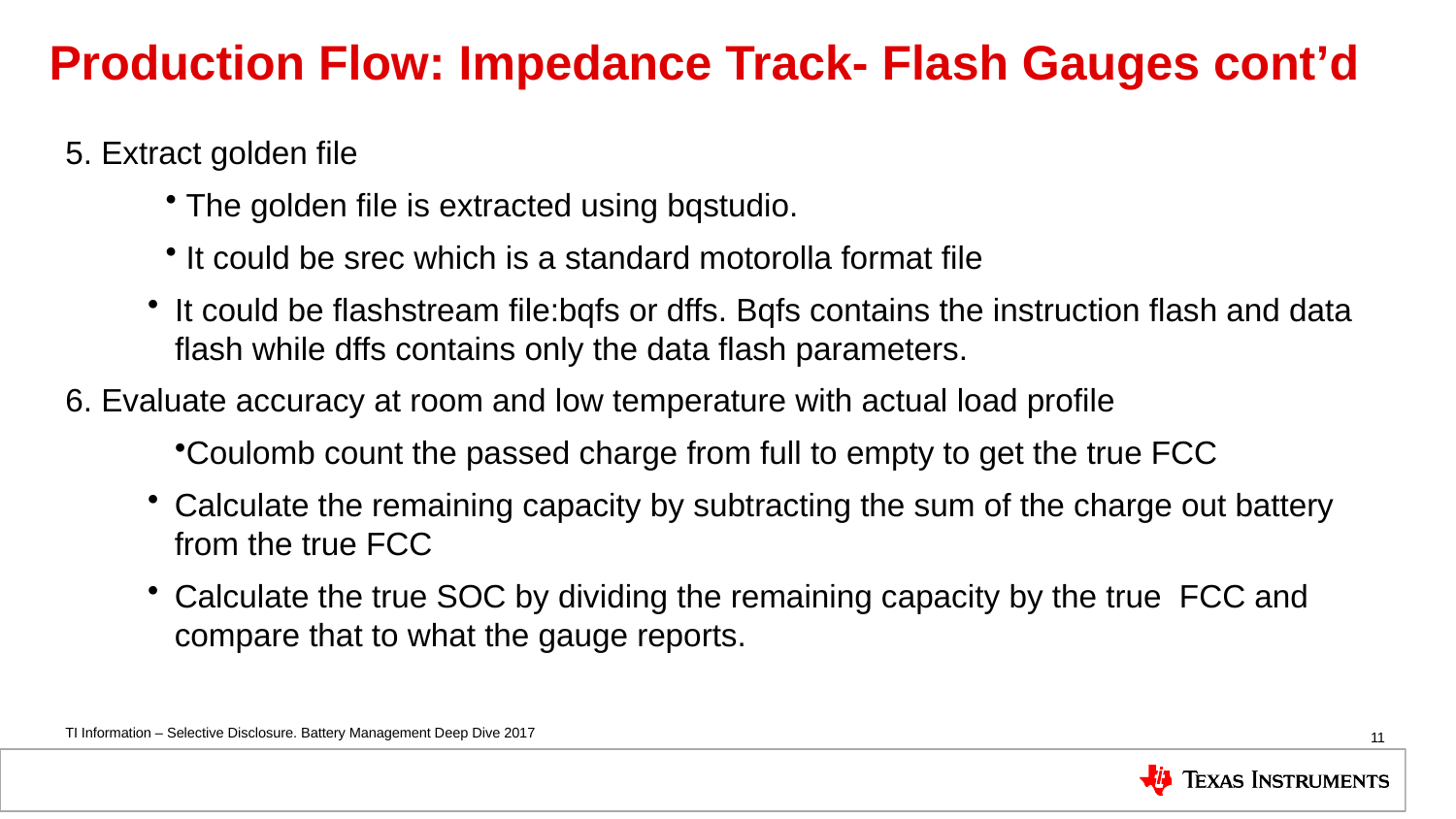

# Production Flow: Impedance Track- Flash Gauges cont’d
5. Extract golden file
 The golden file is extracted using bqstudio.
 It could be srec which is a standard motorolla format file
It could be flashstream file:bqfs or dffs. Bqfs contains the instruction flash and data flash while dffs contains only the data flash parameters.
6. Evaluate accuracy at room and low temperature with actual load profile
Coulomb count the passed charge from full to empty to get the true FCC
Calculate the remaining capacity by subtracting the sum of the charge out battery from the true FCC
Calculate the true SOC by dividing the remaining capacity by the true  FCC and compare that to what the gauge reports.

11